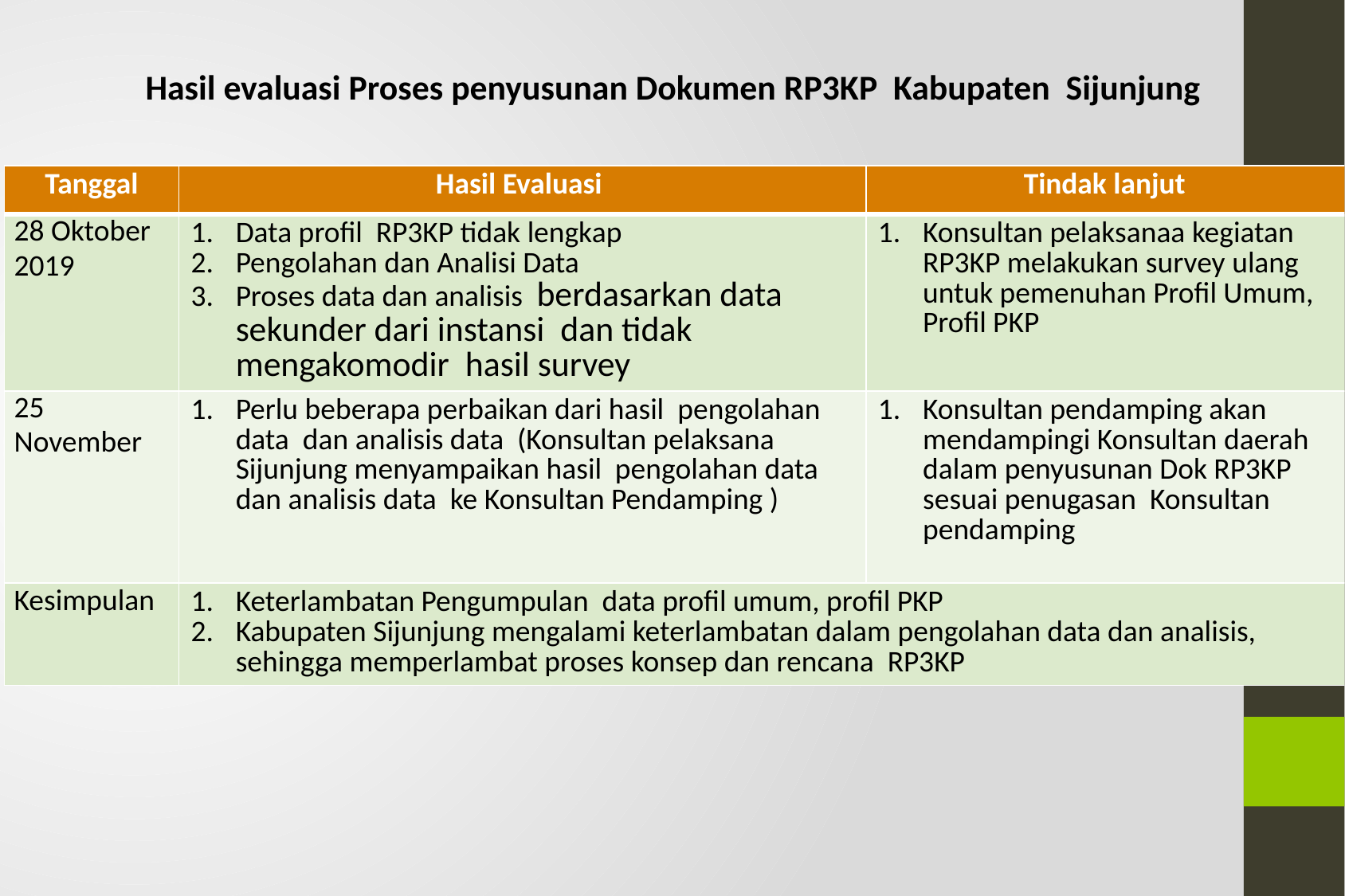

Hasil evaluasi Proses penyusunan Dokumen RP3KP  Kabupaten  Sijunjung
| Tanggal | Hasil Evaluasi | Tindak lanjut |
| --- | --- | --- |
| 28 Oktober 2019 | Data profil RP3KP tidak lengkap Pengolahan dan Analisi Data Proses data dan analisis berdasarkan data sekunder dari instansi dan tidak mengakomodir hasil survey | Konsultan pelaksanaa kegiatan RP3KP melakukan survey ulang untuk pemenuhan Profil Umum, Profil PKP |
| 25 November | Perlu beberapa perbaikan dari hasil pengolahan data dan analisis data (Konsultan pelaksana Sijunjung menyampaikan hasil pengolahan data dan analisis data ke Konsultan Pendamping ) | Konsultan pendamping akan mendampingi Konsultan daerah dalam penyusunan Dok RP3KP sesuai penugasan Konsultan pendamping |
| Kesimpulan | Keterlambatan Pengumpulan data profil umum, profil PKP Kabupaten Sijunjung mengalami keterlambatan dalam pengolahan data dan analisis, sehingga memperlambat proses konsep dan rencana RP3KP |  |